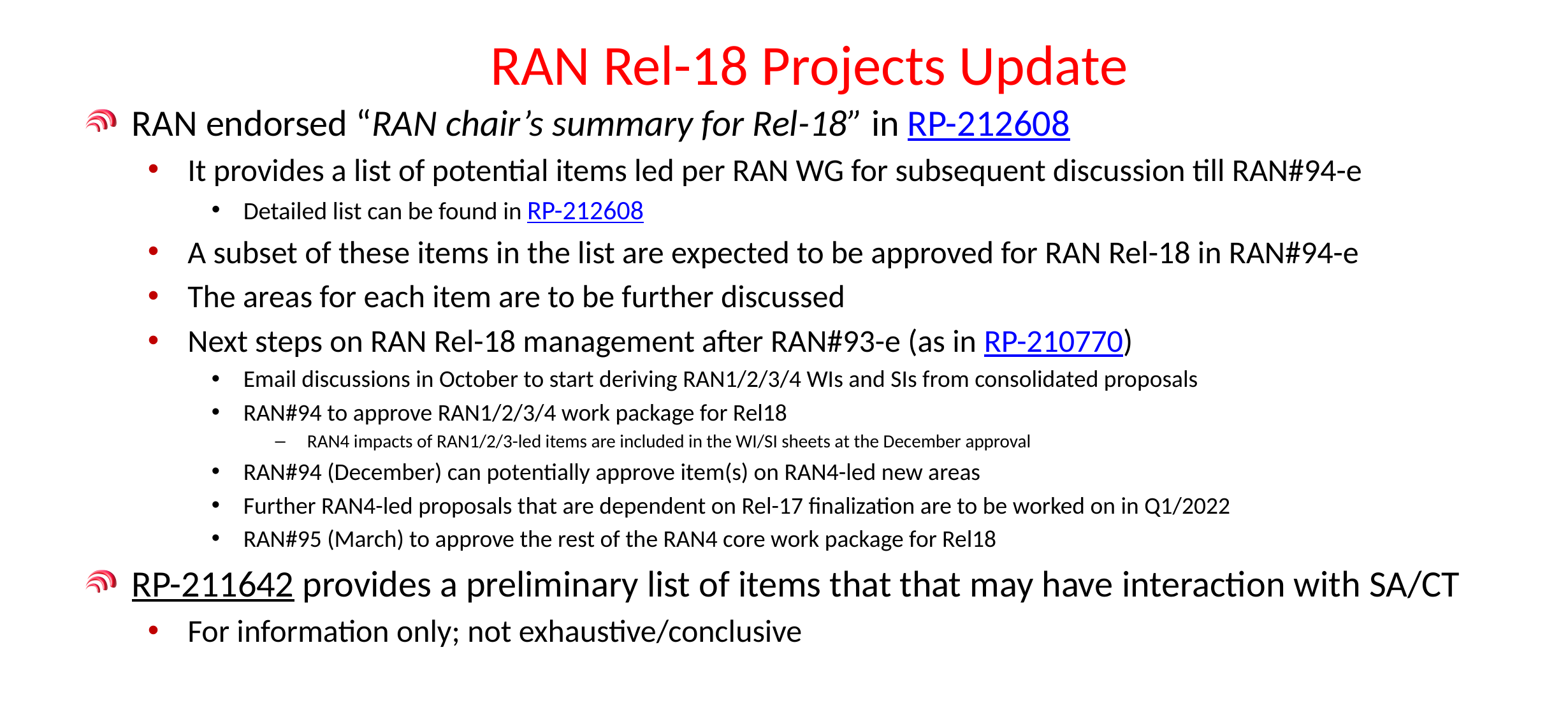

# RAN Rel-18 Projects Update
RAN endorsed “RAN chair’s summary for Rel-18” in RP-212608
It provides a list of potential items led per RAN WG for subsequent discussion till RAN#94-e
Detailed list can be found in RP-212608
A subset of these items in the list are expected to be approved for RAN Rel-18 in RAN#94-e
The areas for each item are to be further discussed
Next steps on RAN Rel-18 management after RAN#93-e (as in RP-210770)
Email discussions in October to start deriving RAN1/2/3/4 WIs and SIs from consolidated proposals
RAN#94 to approve RAN1/2/3/4 work package for Rel18
RAN4 impacts of RAN1/2/3-led items are included in the WI/SI sheets at the December approval
RAN#94 (December) can potentially approve item(s) on RAN4-led new areas
Further RAN4-led proposals that are dependent on Rel-17 finalization are to be worked on in Q1/2022
RAN#95 (March) to approve the rest of the RAN4 core work package for Rel18
RP-211642 provides a preliminary list of items that that may have interaction with SA/CT
For information only; not exhaustive/conclusive